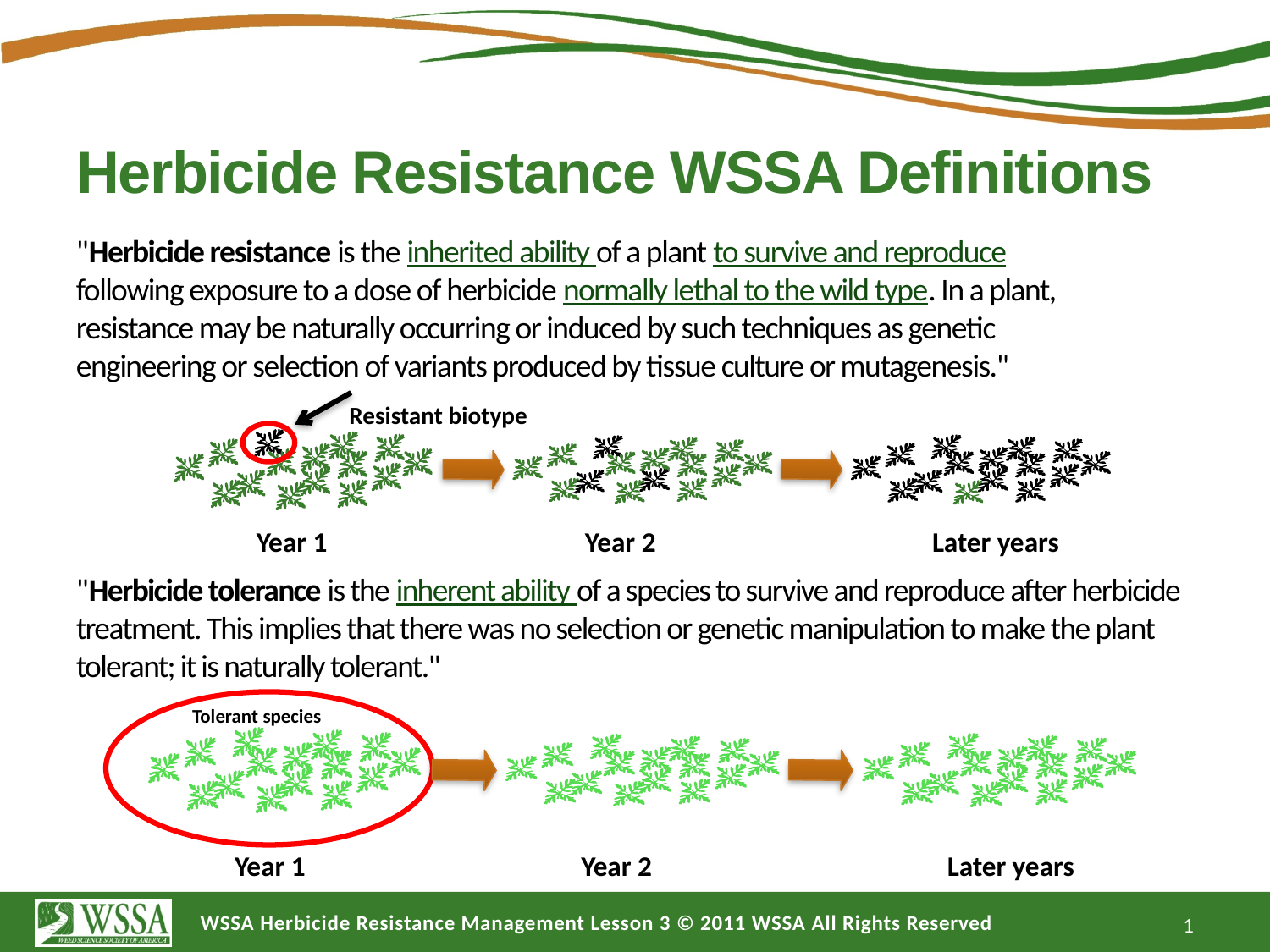

# Herbicide Resistance WSSA Definitions
"Herbicide resistance is the inherited ability of a plant to survive and reproduce following exposure to a dose of herbicide normally lethal to the wild type. In a plant, resistance may be naturally occurring or induced by such techniques as genetic engineering or selection of variants produced by tissue culture or mutagenesis."
Resistant biotype

Year 1
Year 2
Later years
"Herbicide tolerance is the inherent ability of a species to survive and reproduce after herbicide treatment. This implies that there was no selection or genetic manipulation to make the plant tolerant; it is naturally tolerant."

Tolerant species

Year 2
Later years
Year 1
1